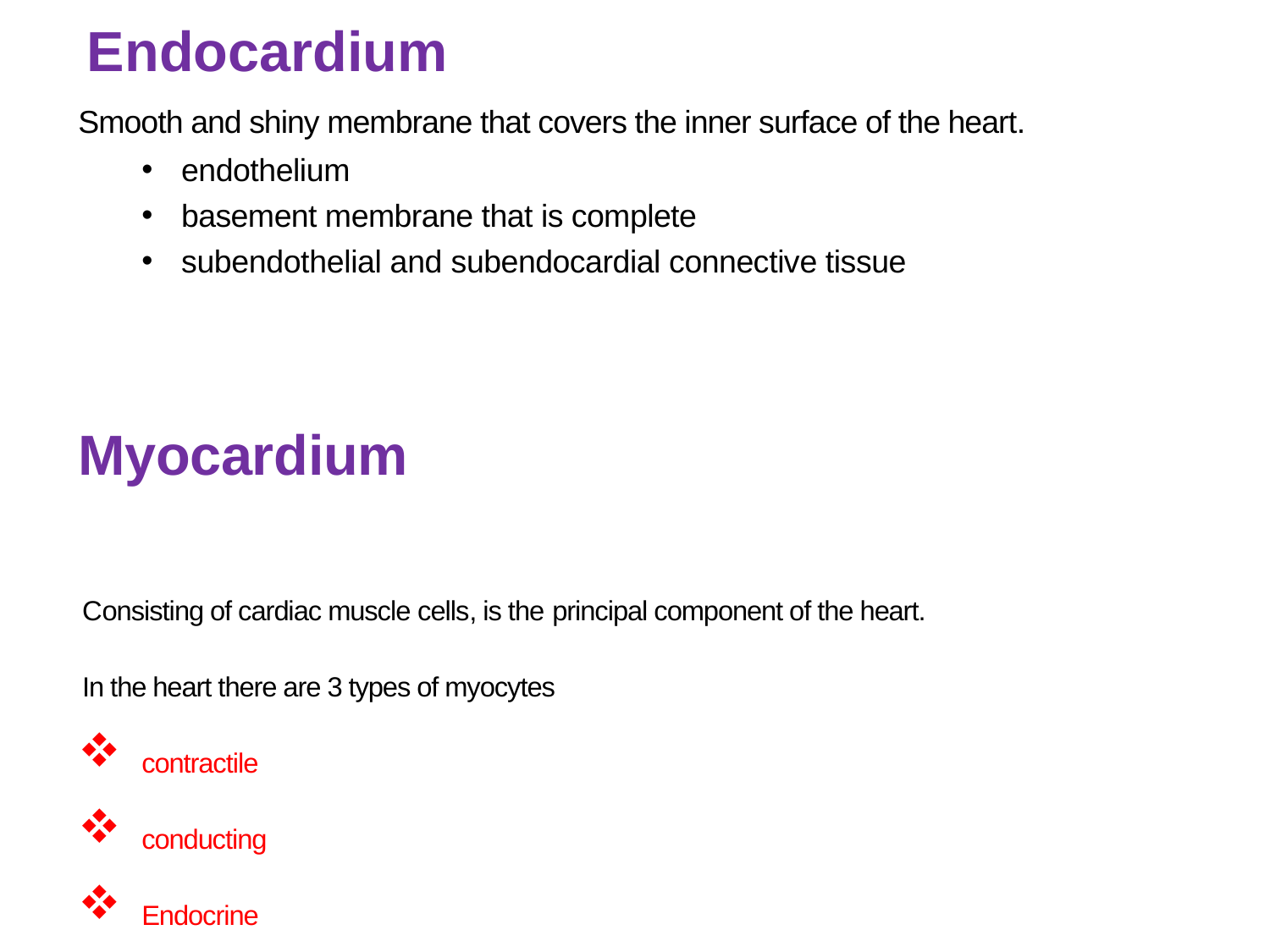

# Endocardium
Smooth and shiny membrane that covers the inner surface of the heart.
endothelium
basement membrane that is complete
subendothelial and subendocardial connective tissue

Myocardium

Consisting of cardiac muscle cells, is the principal component of the heart.
In the heart there are 3 types of myocytes
contractile
conducting
Endocrine
And as a special type adrenergic cells

Највећи део миокарда граде контрактилни миоцити.